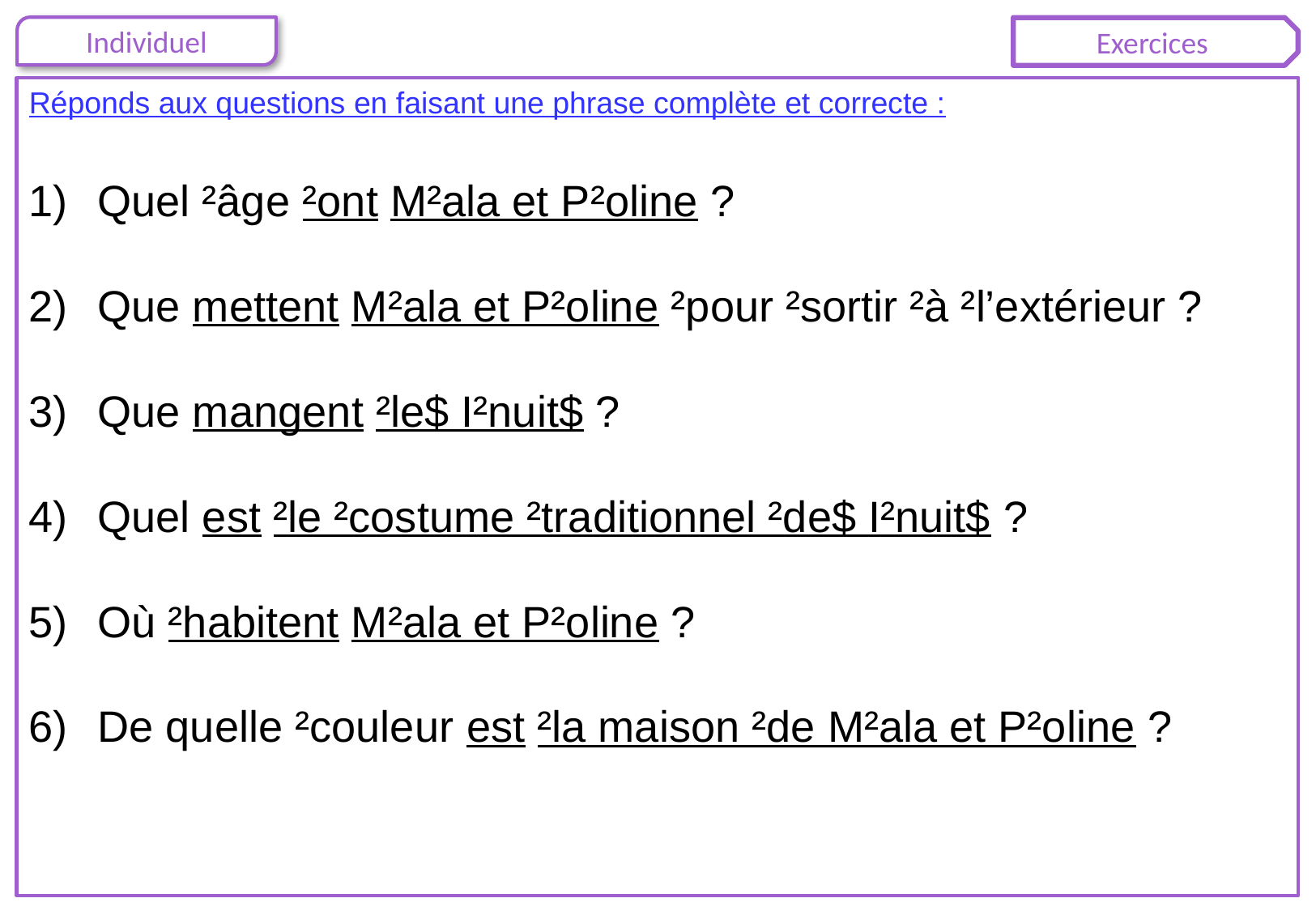

Réponds aux questions en faisant une phrase complète et correcte :
Quel ²âge ²ont M²ala et P²oline ?
Que mettent M²ala et P²oline ²pour ²sortir ²à ²l’extérieur ?
Que mangent ²le$ I²nuit$ ?
Quel est ²le ²costume ²traditionnel ²de$ I²nuit$ ?
Où ²habitent M²ala et P²oline ?
De quelle ²couleur est ²la maison ²de M²ala et P²oline ?